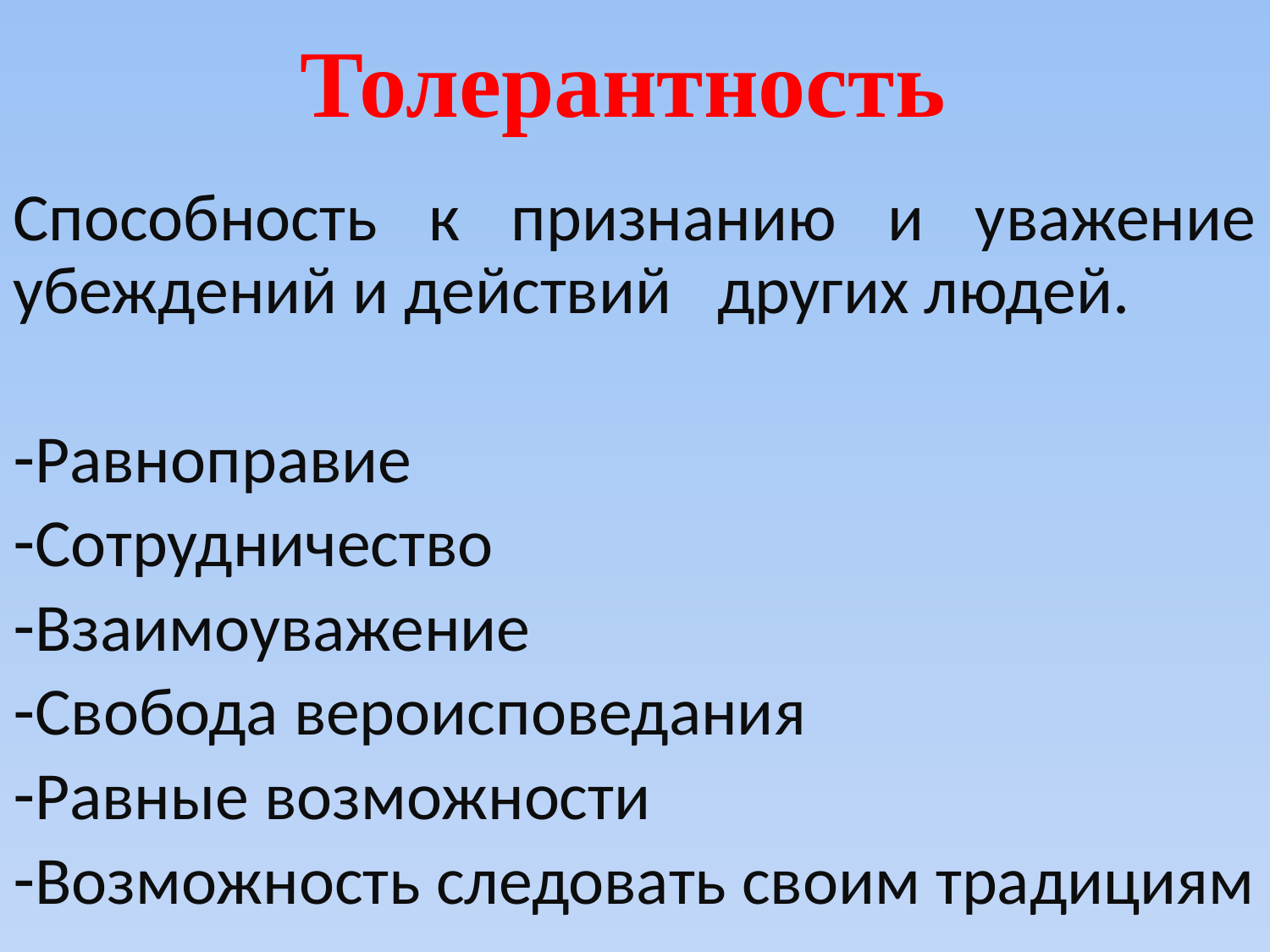

# Толерантность
Способность к признанию и уважение убеждений и действий   других людей.

Равноправие
Сотрудничество
Взаимоуважение
Свобода вероисповедания
Равные возможности
Возможность следовать своим традициям